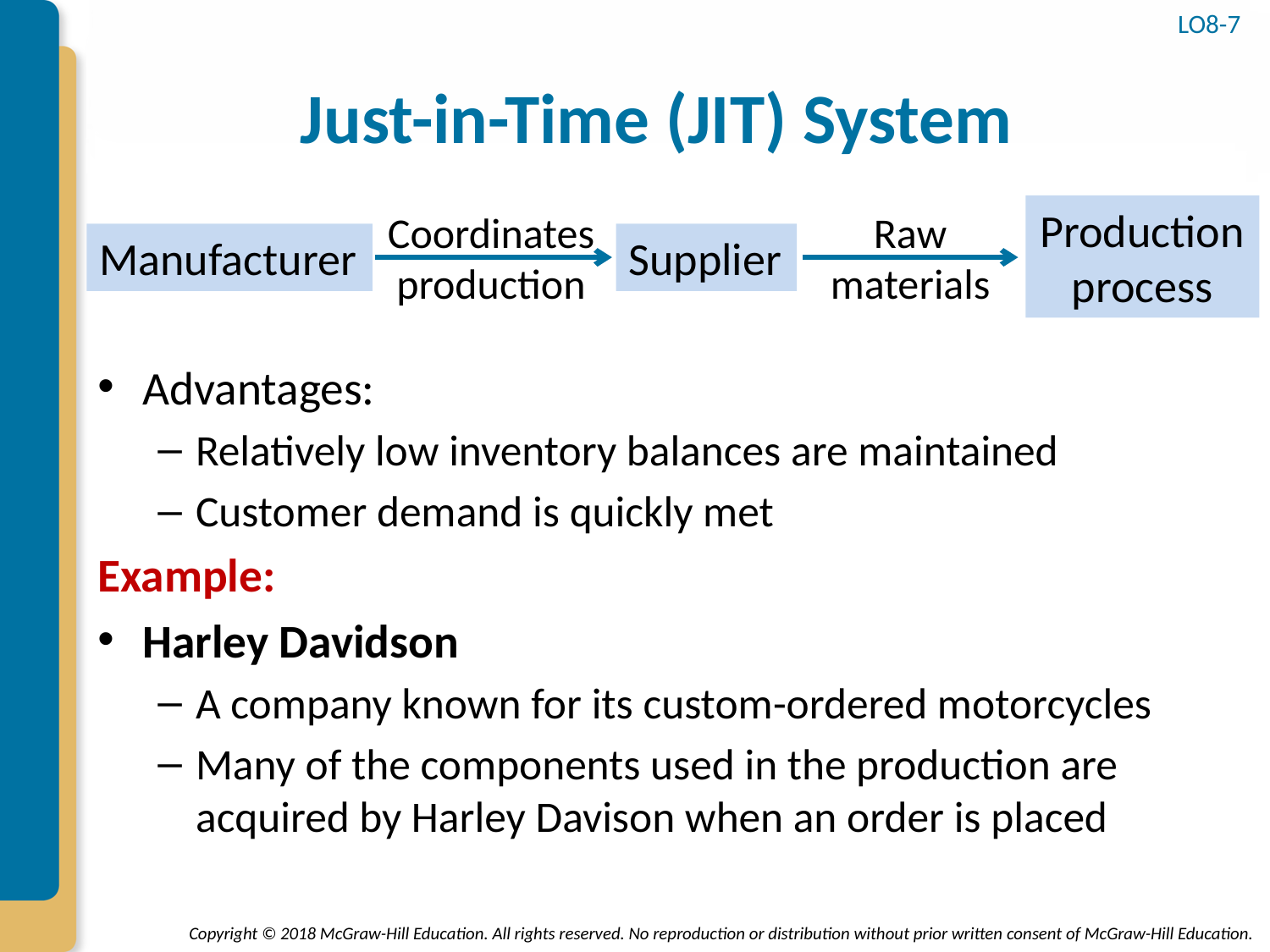

LO8-7
# Just-in-Time (JIT) System
Manufacturer
Supplier
Production process
Coordinates production
Raw materials

Advantages:
Relatively low inventory balances are maintained
Customer demand is quickly met
Example:
Harley Davidson
A company known for its custom-ordered motorcycles
Many of the components used in the production are acquired by Harley Davison when an order is placed